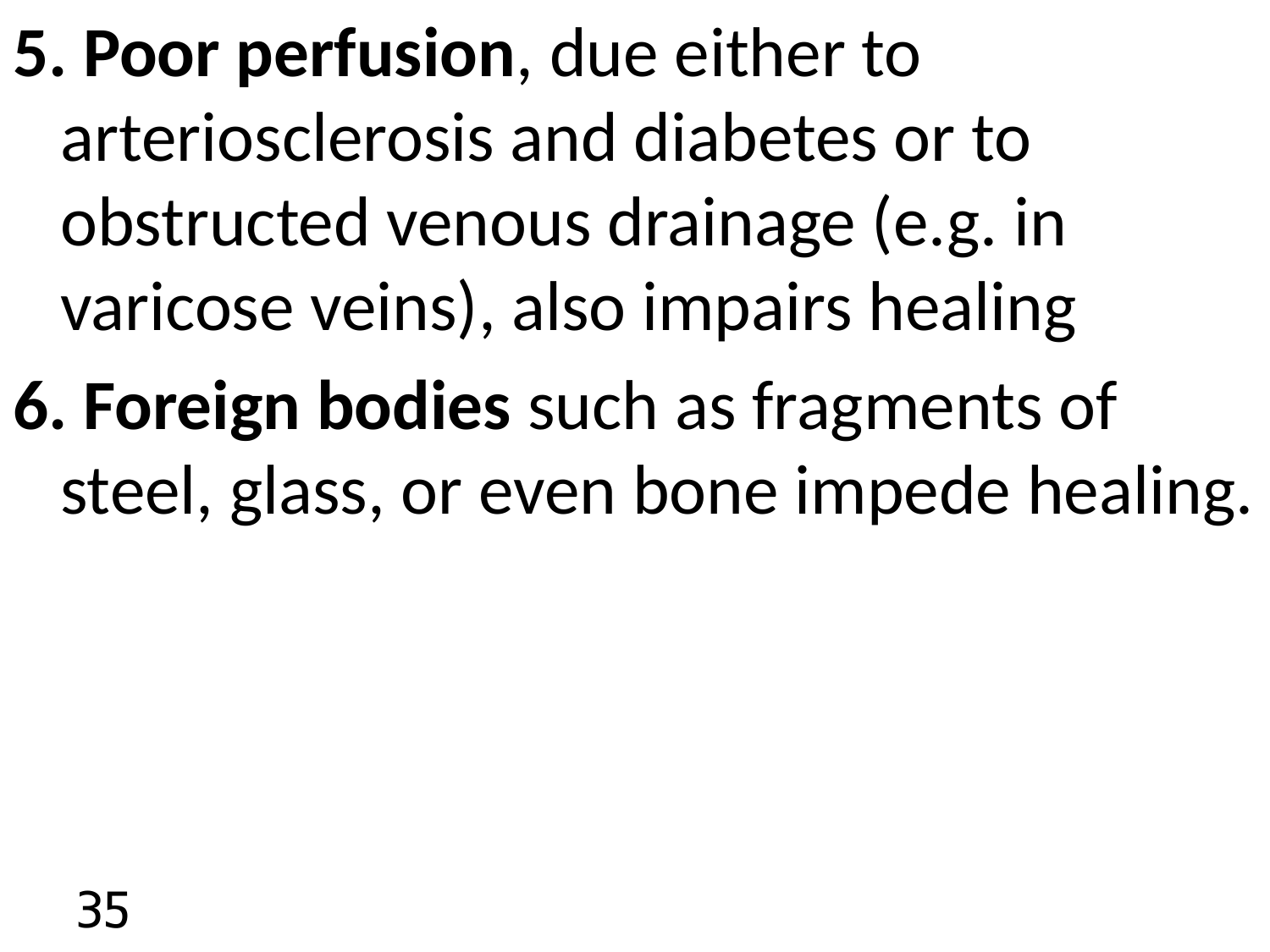

5. Poor perfusion, due either to arteriosclerosis and diabetes or to obstructed venous drainage (e.g. in varicose veins), also impairs healing
6. Foreign bodies such as fragments of steel, glass, or even bone impede healing.

35